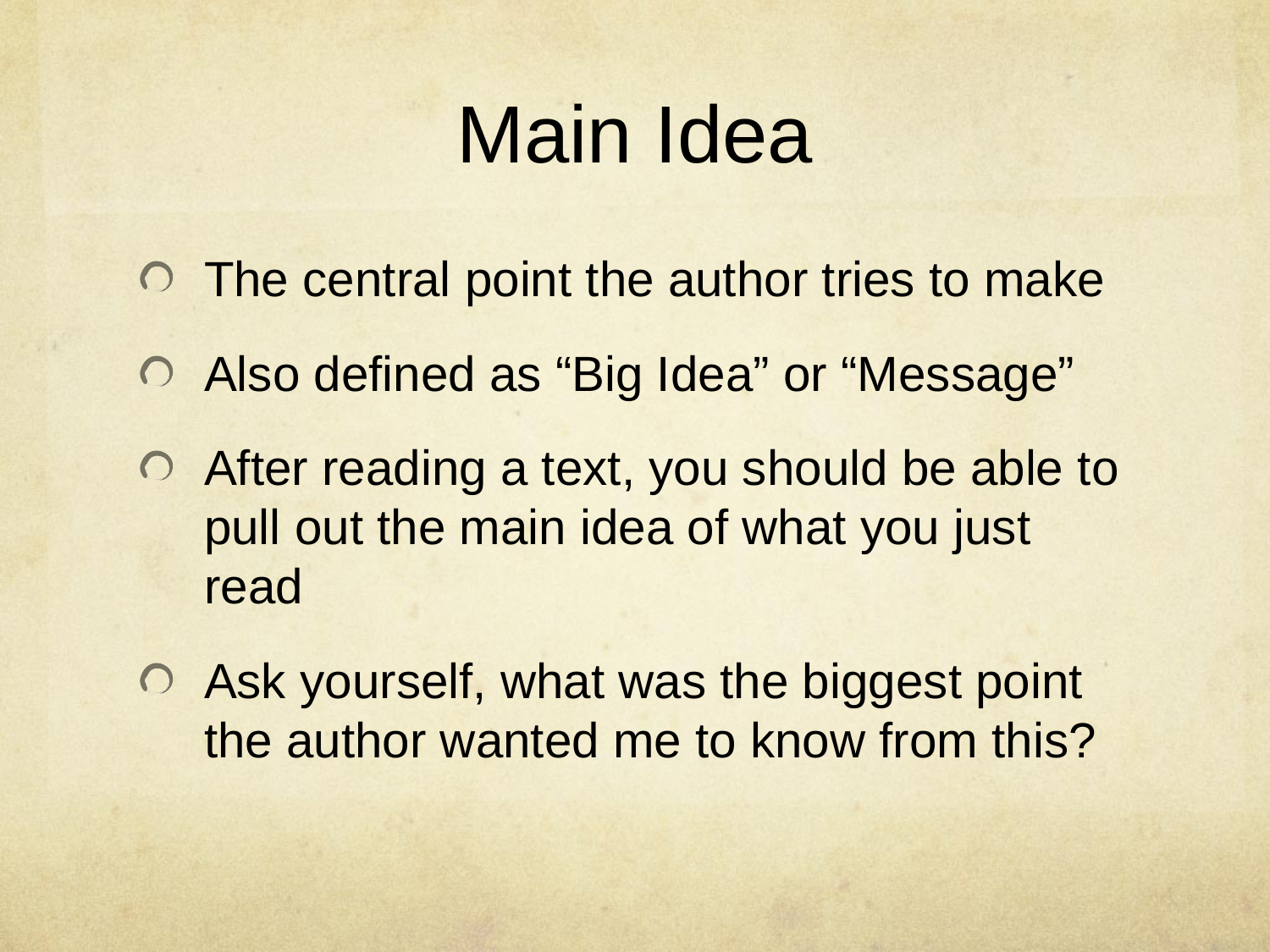

# Main Idea
The central point the author tries to make
Also defined as “Big Idea” or “Message”
After reading a text, you should be able to pull out the main idea of what you just read
Ask yourself, what was the biggest point the author wanted me to know from this?